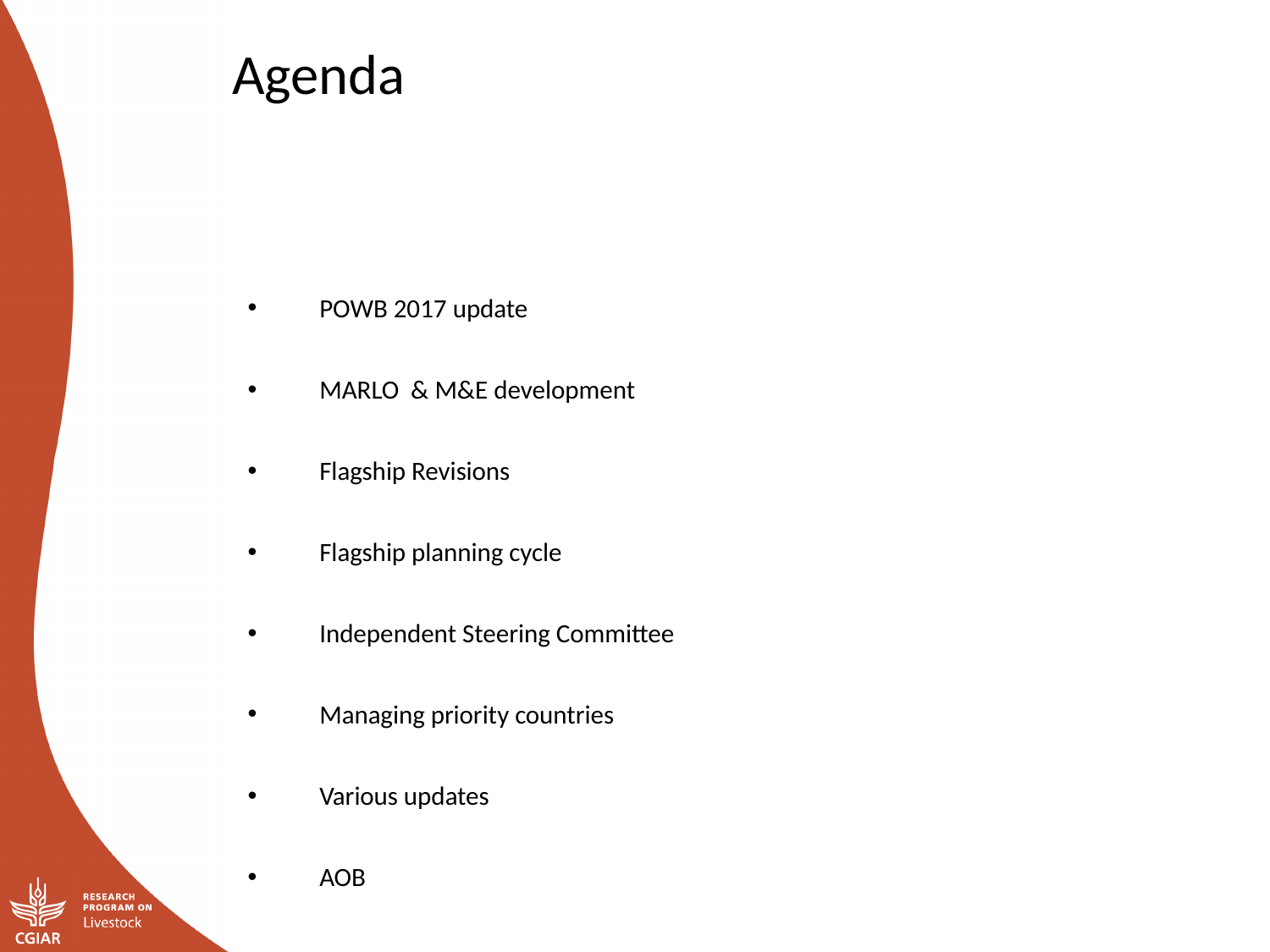

Agenda

POWB 2017 update
MARLO  & M&E development
Flagship Revisions
Flagship planning cycle
Independent Steering Committee
Managing priority countries
Various updates
AOB